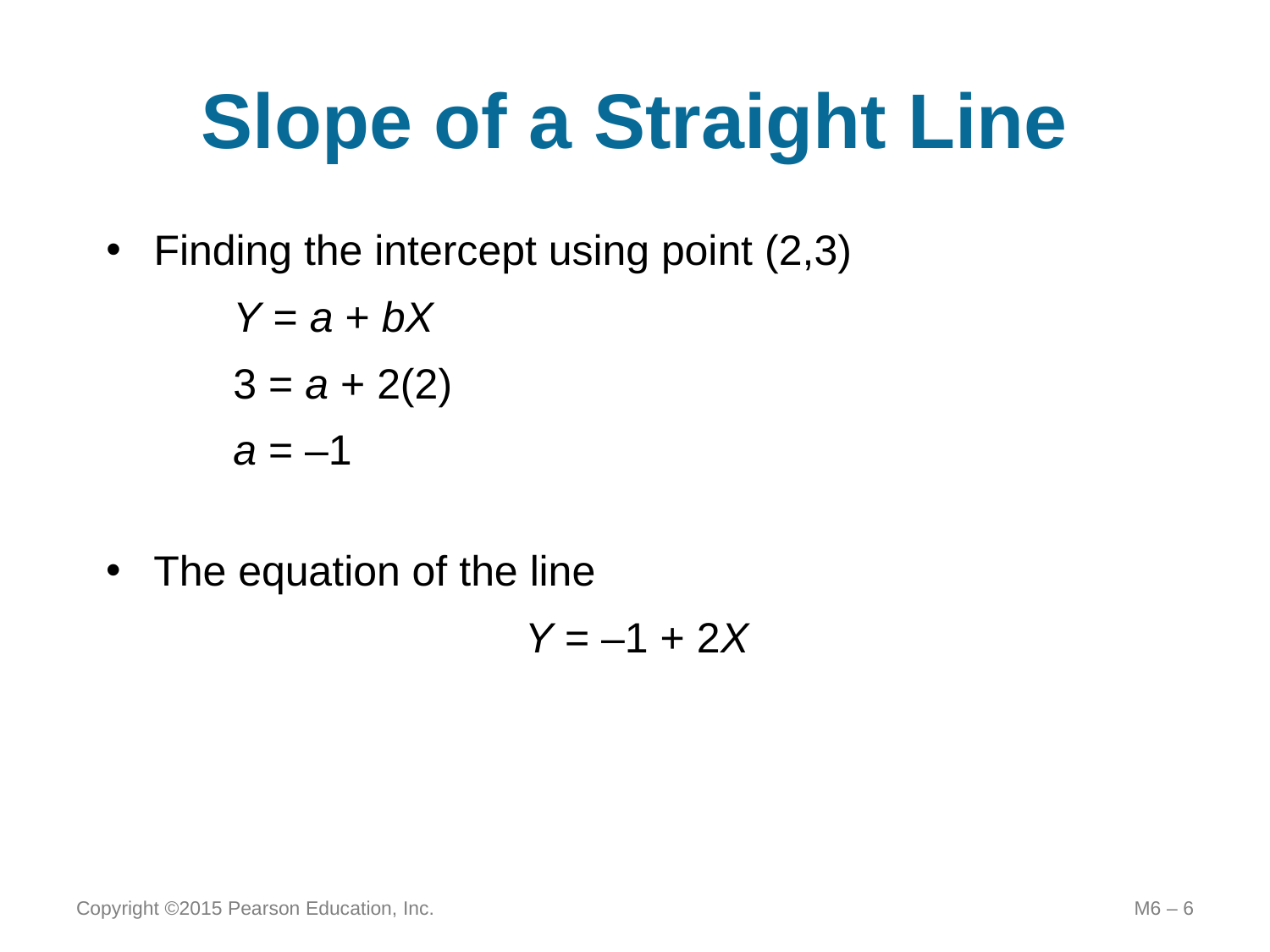

# Slope of a Straight Line
Finding the intercept using point (2,3)
	Y = a + bX
	3 = a + 2(2)
	a = –1
The equation of the line
Y = –1 + 2X
Copyright ©2015 Pearson Education, Inc.
M6 – 6